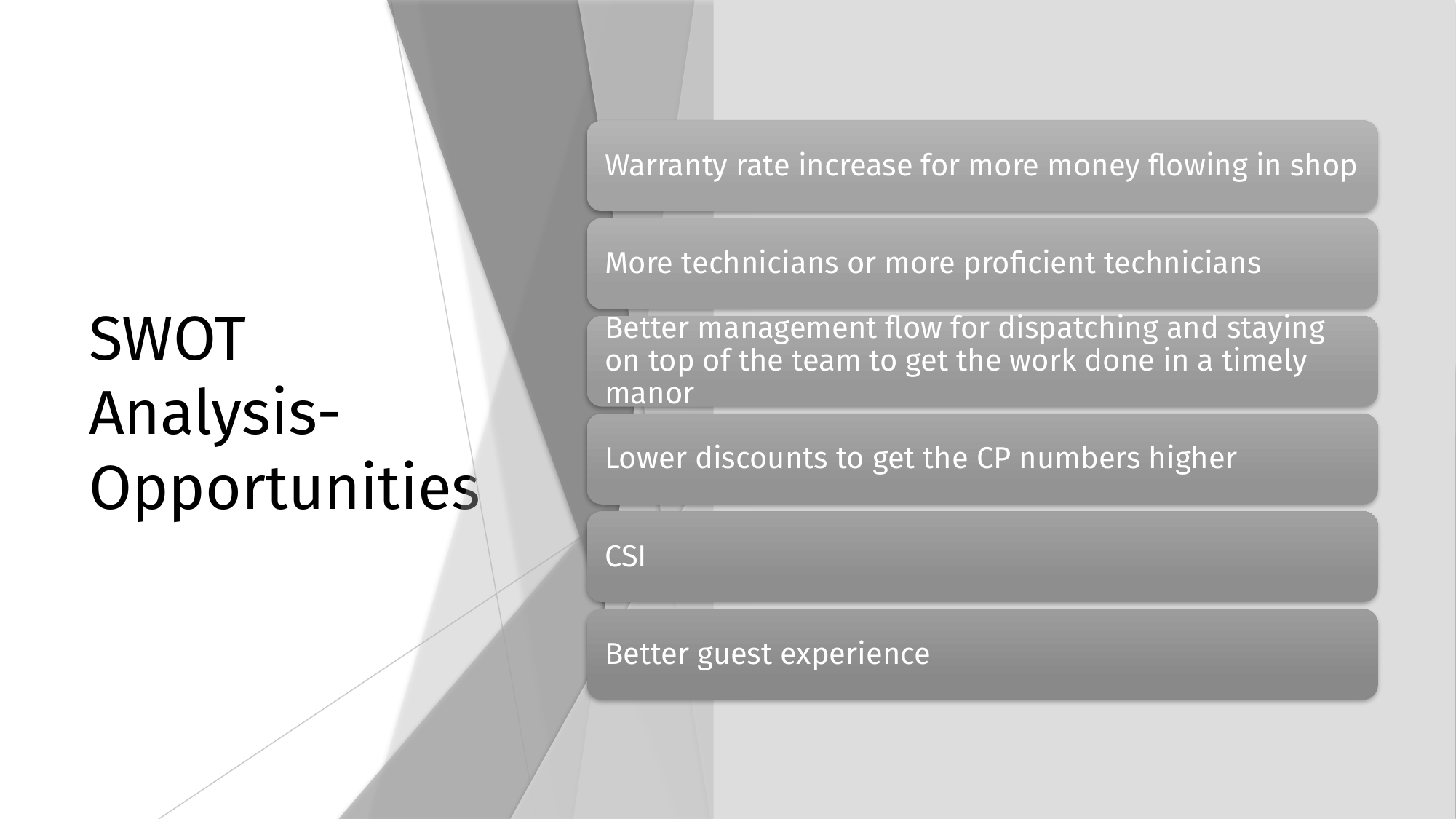

Warranty rate increase for more money flowing in shop
More technicians or more proficient technicians
Better management flow for dispatching and staying on top of the team to get the work done in a timely manor
Lower discounts to get the CP numbers higher
CSI
Better guest experience
# SWOT Analysis- Opportunities